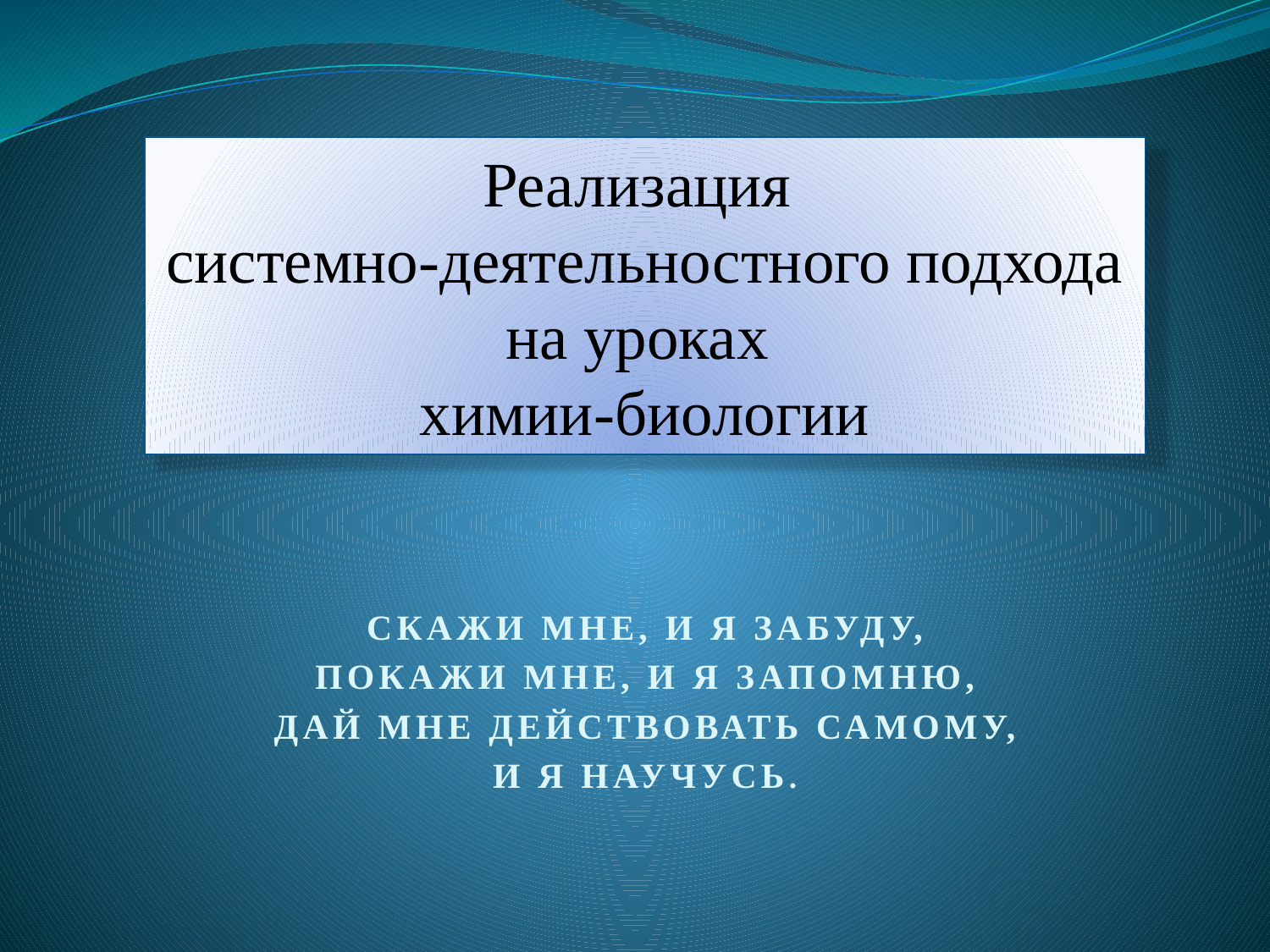

Реализация
системно-деятельностного подхода на уроках
химии-биологии
Скажи мне, и я забуду,
покажи мне, и я запомню,
дай мне действовать самому,
и я научусь.